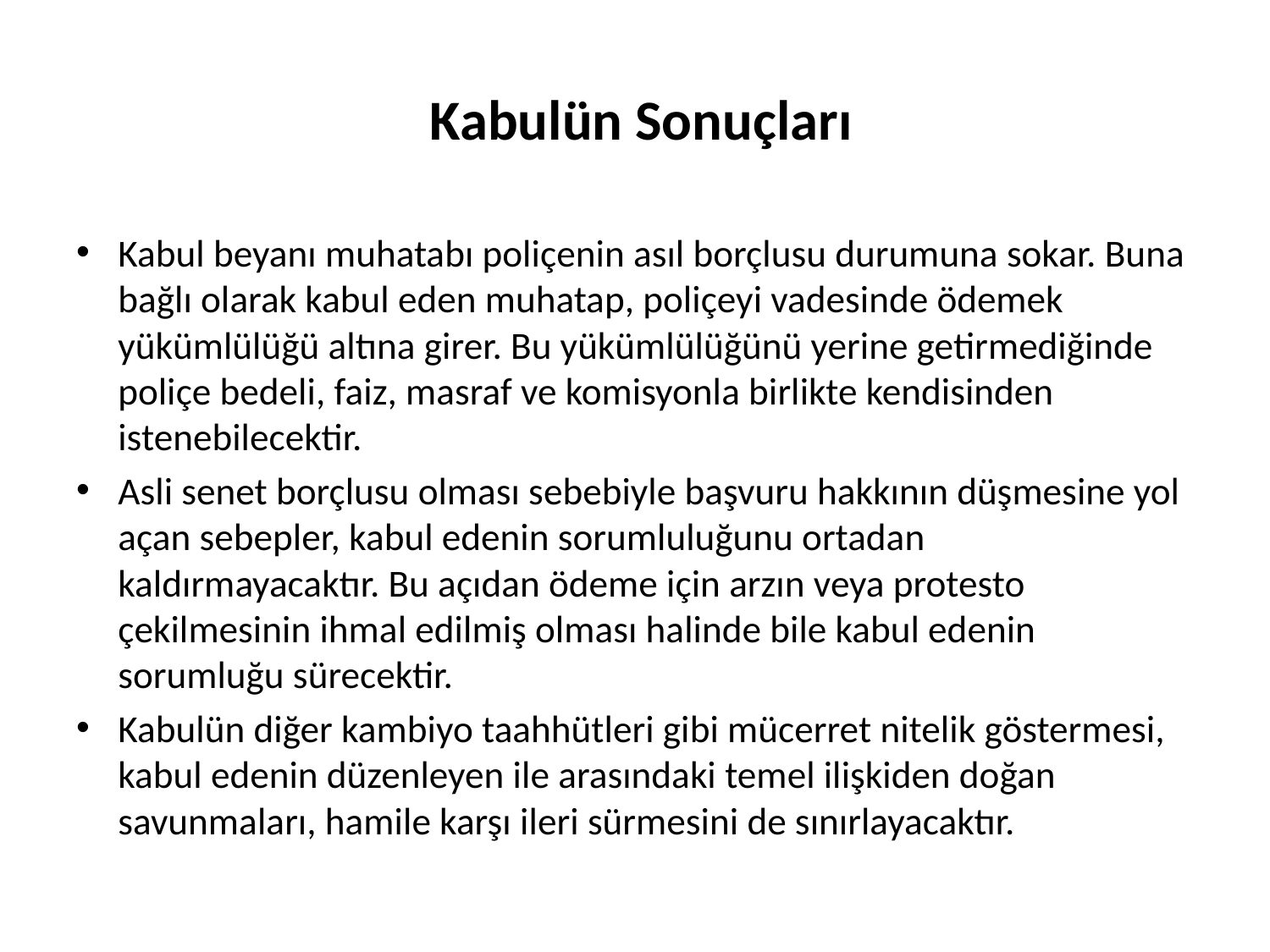

# Kabulün Sonuçları
Kabul beyanı muhatabı poliçenin asıl borçlusu durumuna sokar. Buna bağlı olarak kabul eden muhatap, poliçeyi vadesinde ödemek yükümlülüğü altına girer. Bu yükümlülüğünü yerine getirmediğinde poliçe bedeli, faiz, masraf ve komisyonla birlikte kendisinden istenebilecektir.
Asli senet borçlusu olması sebebiyle başvuru hakkının düşmesine yol açan sebepler, kabul edenin sorumluluğunu ortadan kaldırmayacaktır. Bu açıdan ödeme için arzın veya protesto çekilmesinin ihmal edilmiş olması halinde bile kabul edenin sorumluğu sürecektir.
Kabulün diğer kambiyo taahhütleri gibi mücerret nitelik göstermesi, kabul edenin düzenleyen ile arasındaki temel ilişkiden doğan savunmaları, hamile karşı ileri sürmesini de sınırlayacaktır.